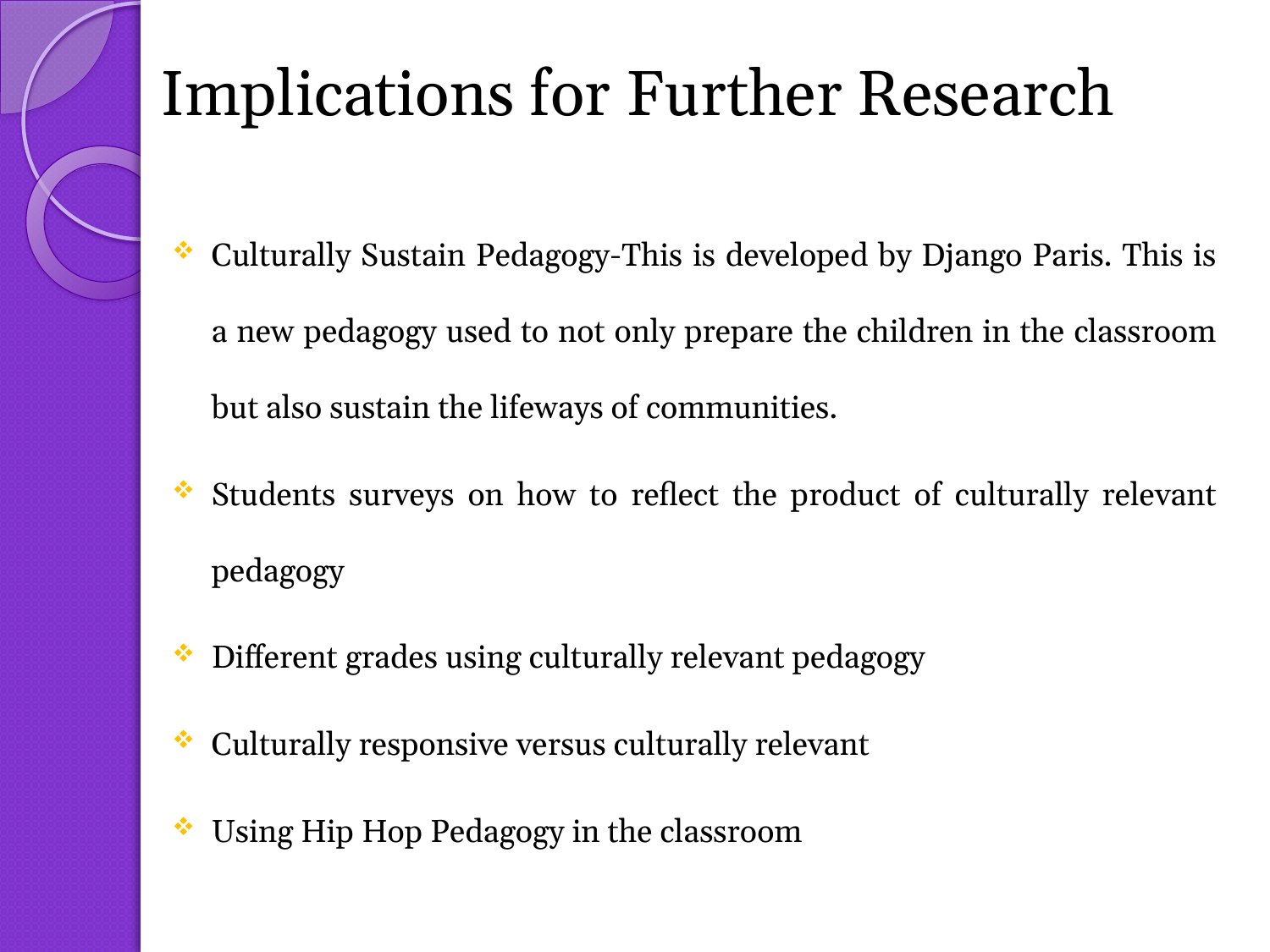

# Implications for Further Research
Culturally Sustain Pedagogy-This is developed by Django Paris. This is a new pedagogy used to not only prepare the children in the classroom but also sustain the lifeways of communities.
Students surveys on how to reflect the product of culturally relevant pedagogy
Different grades using culturally relevant pedagogy
Culturally responsive versus culturally relevant
Using Hip Hop Pedagogy in the classroom